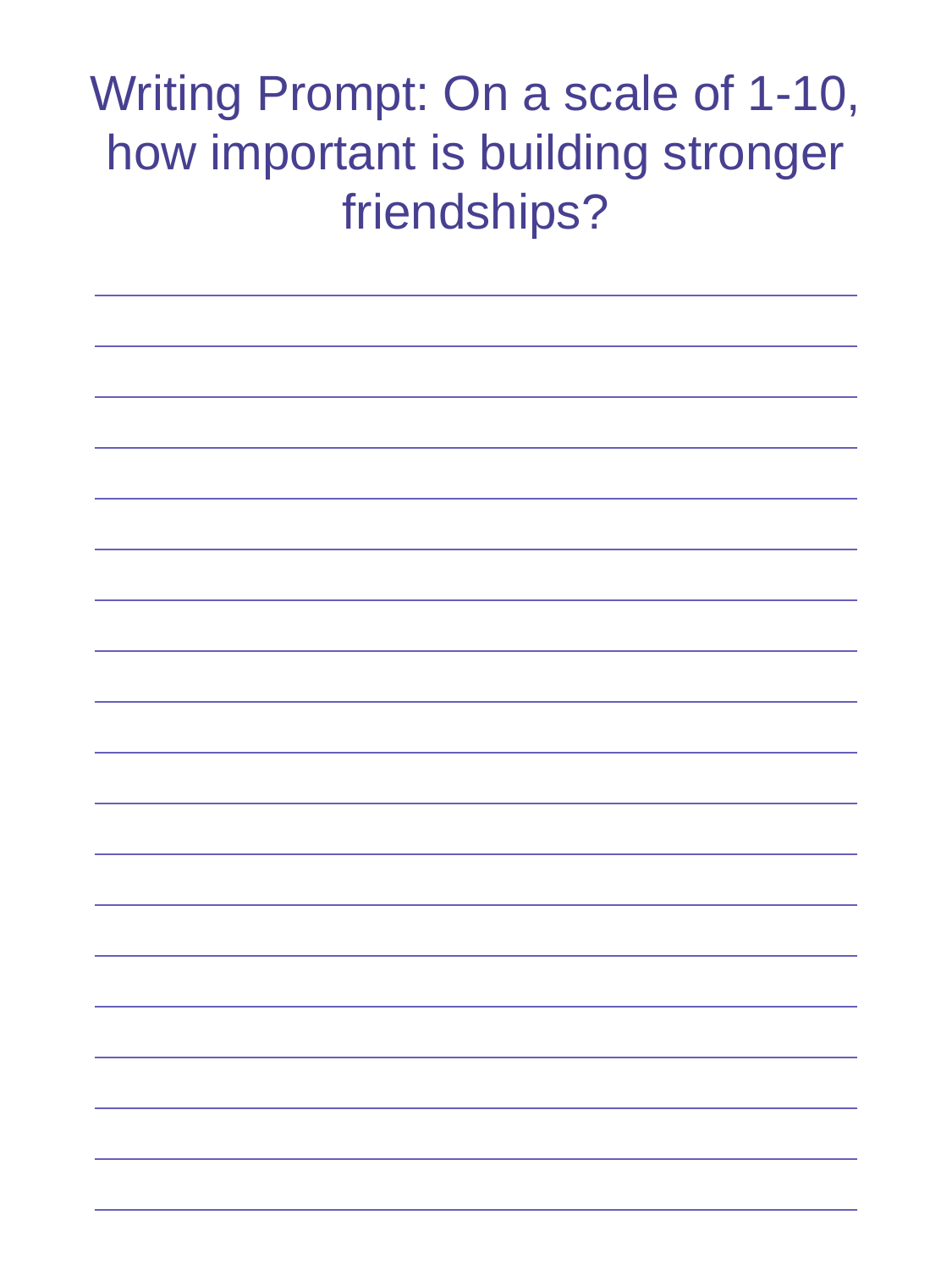

Writing Prompt: On a scale of 1-10, how important is building stronger friendships?
|  |
| --- |
|  |
|  |
|  |
|  |
|  |
|  |
|  |
|  |
|  |
|  |
|  |
|  |
|  |
|  |
|  |
|  |
|  |